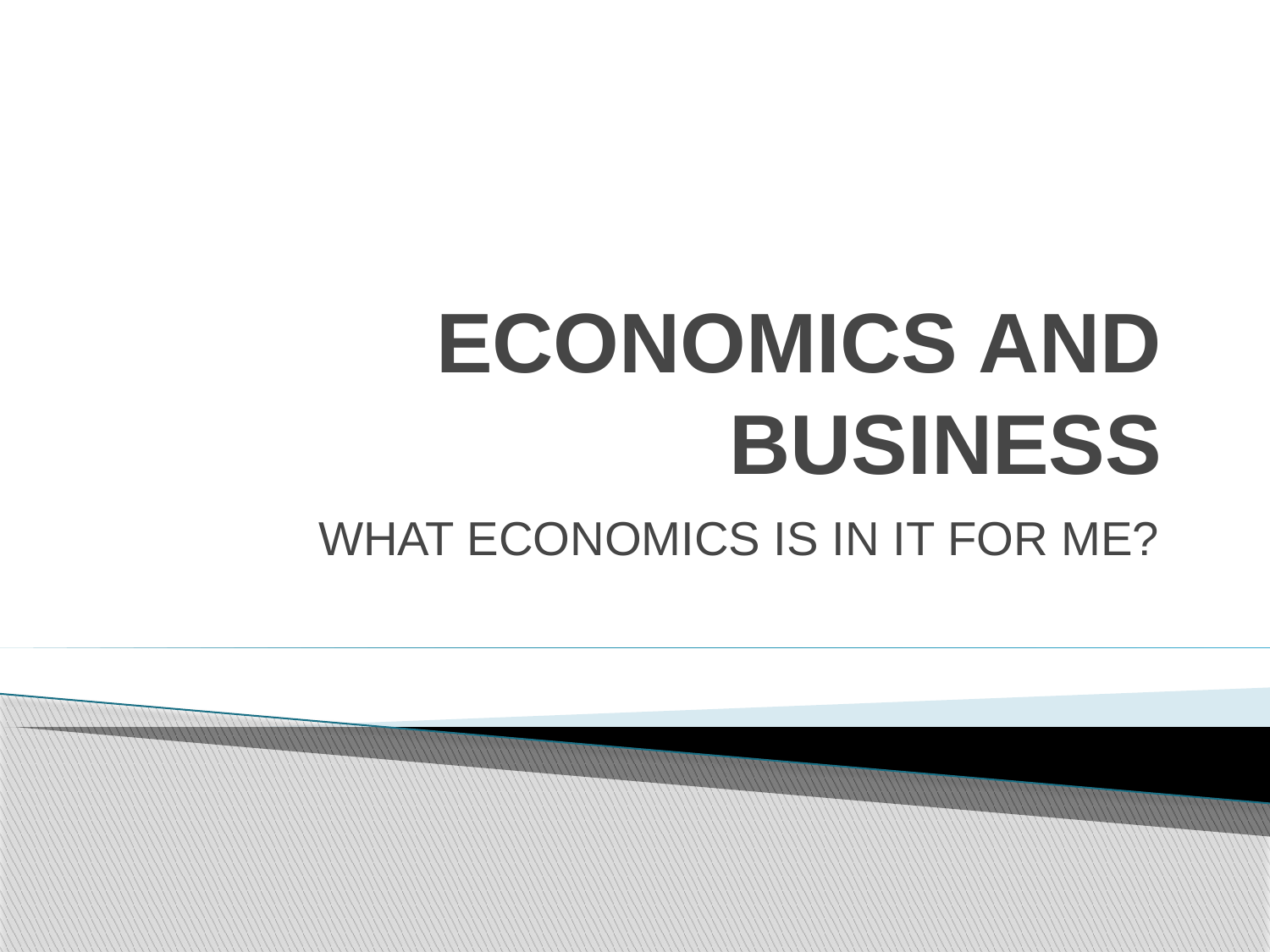

# ECONOMICS AND BUSINESS
WHAT ECONOMICS IS IN IT FOR ME?